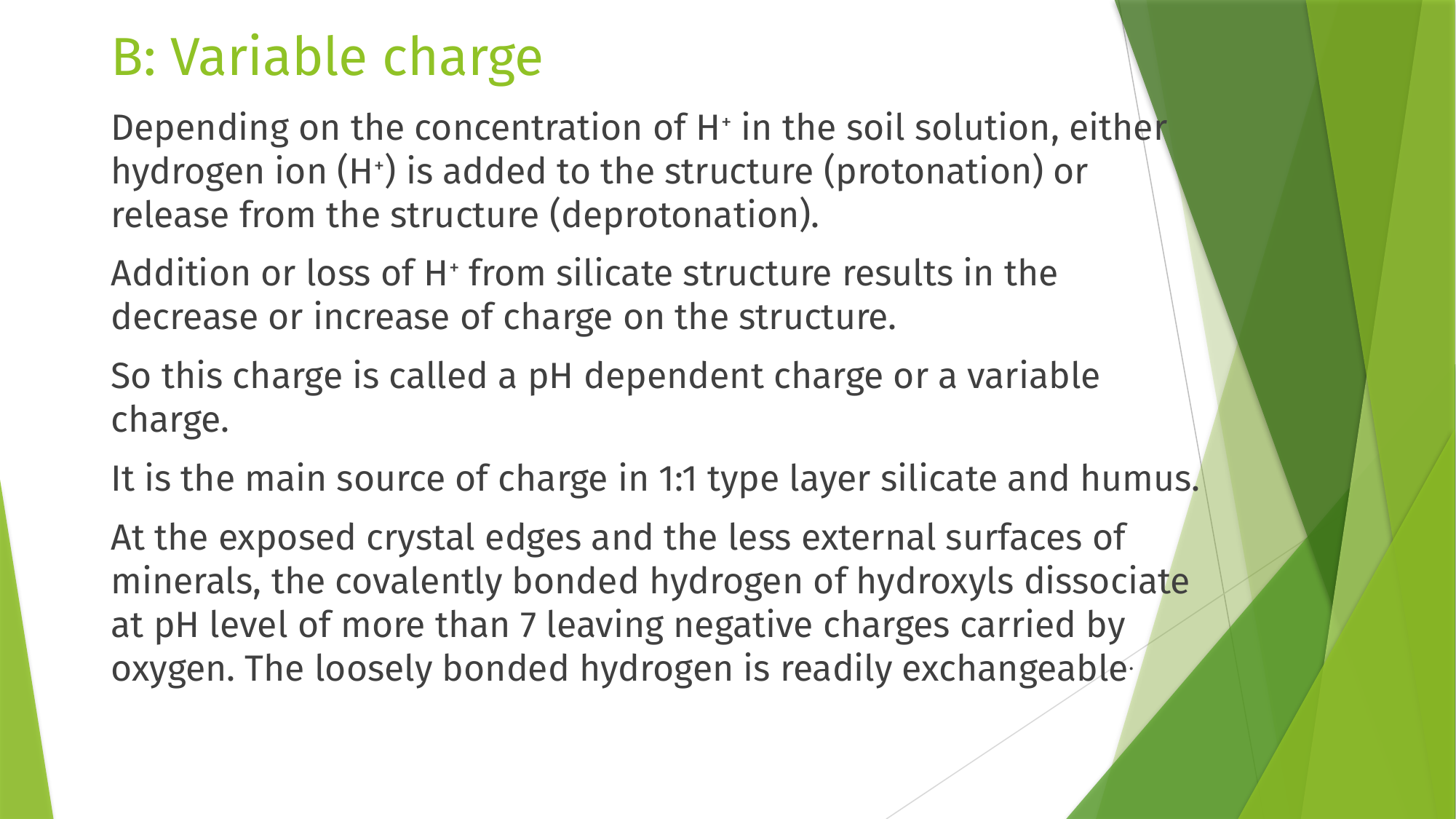

# B: Variable charge
Depending on the concentration of H+ in the soil solution, either hydrogen ion (H+) is added to the structure (protonation) or release from the structure (deprotonation).
Addition or loss of H+ from silicate structure results in the decrease or increase of charge on the structure.
So this charge is called a pH dependent charge or a variable charge.
It is the main source of charge in 1:1 type layer silicate and humus.
At the exposed crystal edges and the less external surfaces of minerals, the covalently bonded hydrogen of hydroxyls dissociate at pH level of more than 7 leaving negative charges carried by oxygen. The loosely bonded hydrogen is readily exchangeable.